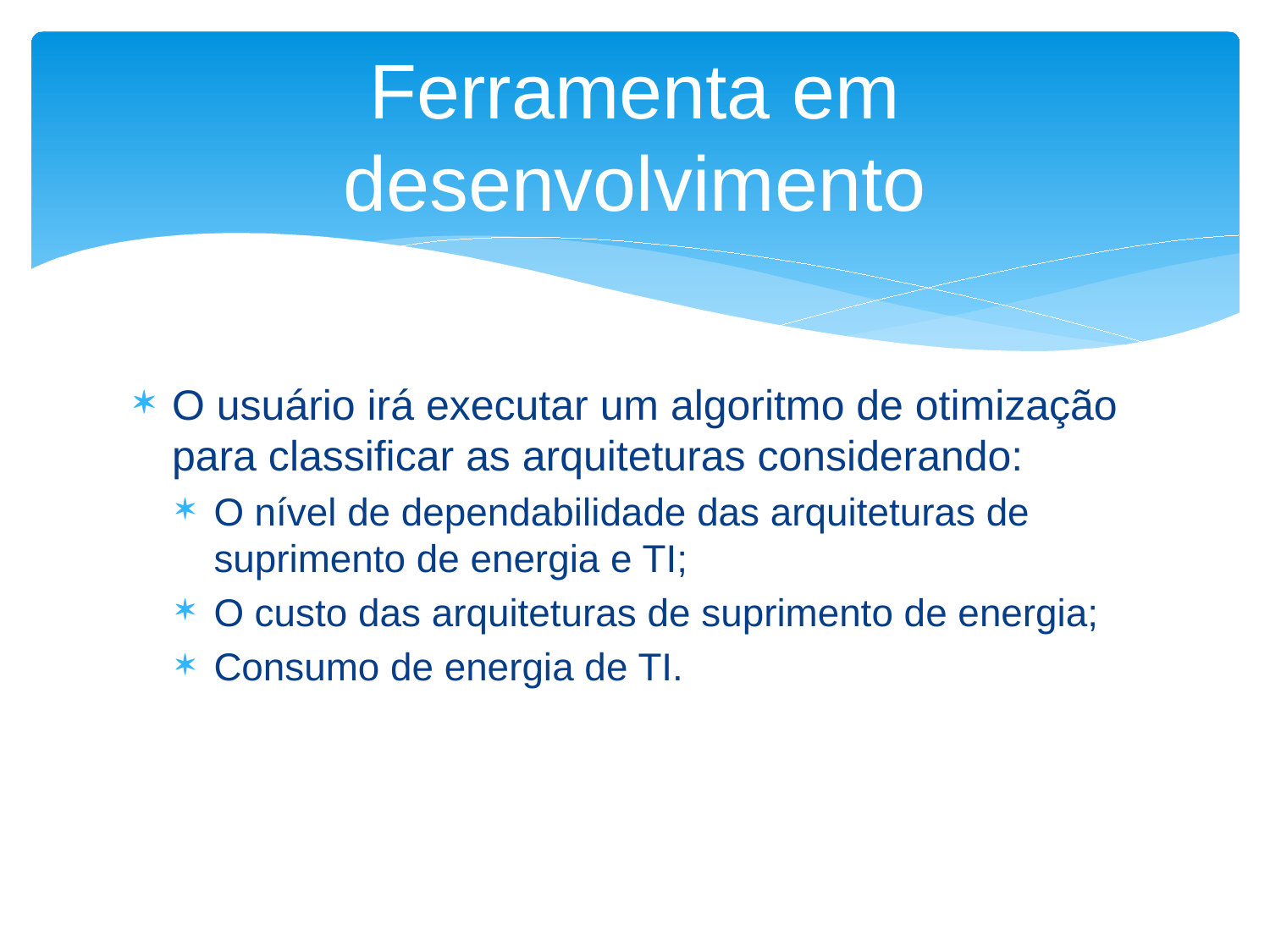

# Ferramenta em desenvolvimento
O usuário irá executar um algoritmo de otimização para classificar as arquiteturas considerando:
O nível de dependabilidade das arquiteturas de suprimento de energia e TI;
O custo das arquiteturas de suprimento de energia;
Consumo de energia de TI.